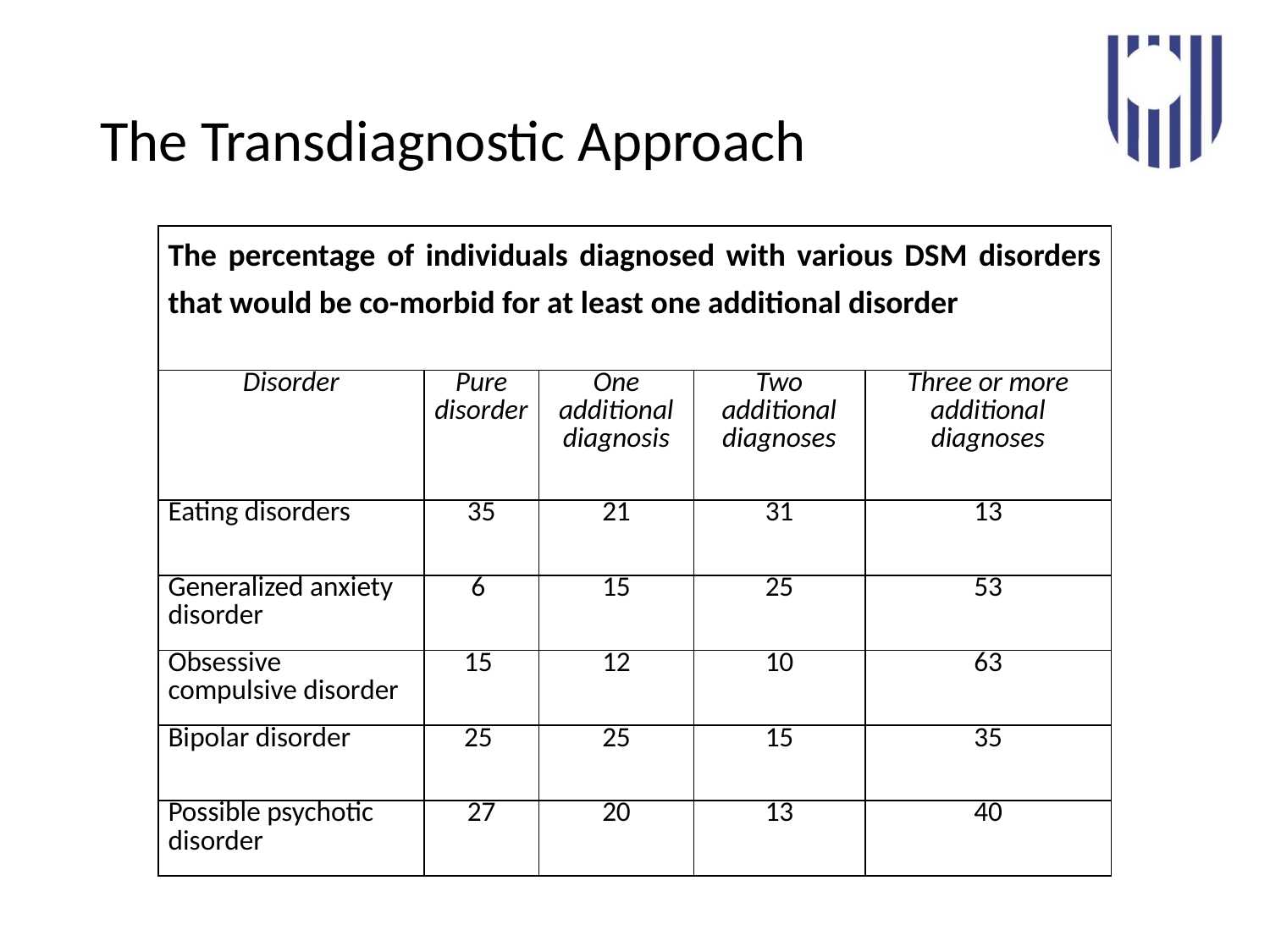

# The Transdiagnostic Approach
| The percentage of individuals diagnosed with various DSM disorders that would be co-morbid for at least one additional disorder |  |  |  |  |
| --- | --- | --- | --- | --- |
| Disorder | Pure disorder | One additional diagnosis | Two additional diagnoses | Three or more additional diagnoses |
| Eating disorders | 35 | 21 | 31 | 13 |
| Generalized anxiety disorder | 6 | 15 | 25 | 53 |
| Obsessive compulsive disorder | 15 | 12 | 10 | 63 |
| Bipolar disorder | 25 | 25 | 15 | 35 |
| Possible psychotic disorder | 27 | 20 | 13 | 40 |